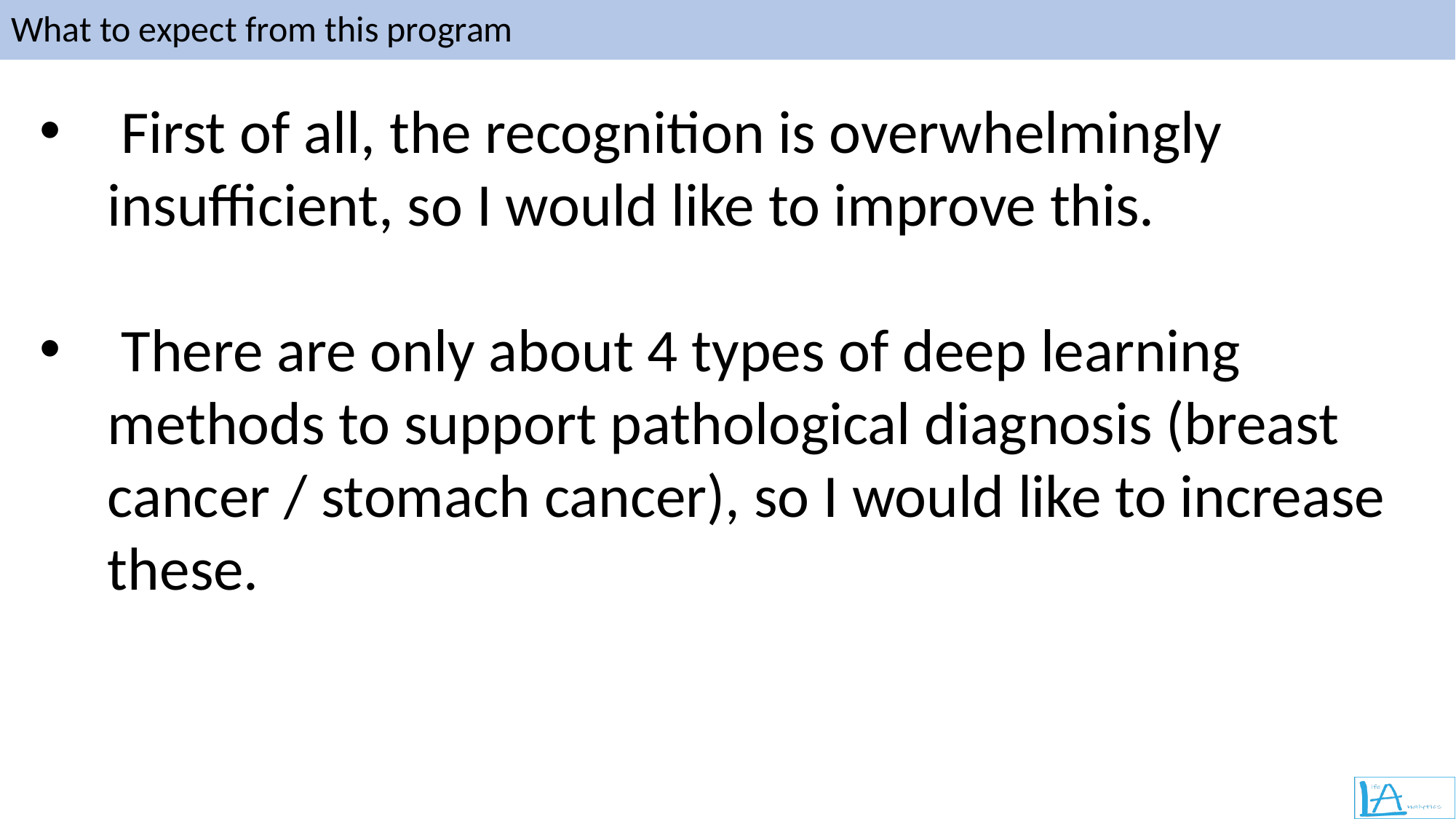

# What to expect from this program
 First of all, the recognition is overwhelmingly insufficient, so I would like to improve this.

 There are only about 4 types of deep learning methods to support pathological diagnosis (breast cancer / stomach cancer), so I would like to increase these.